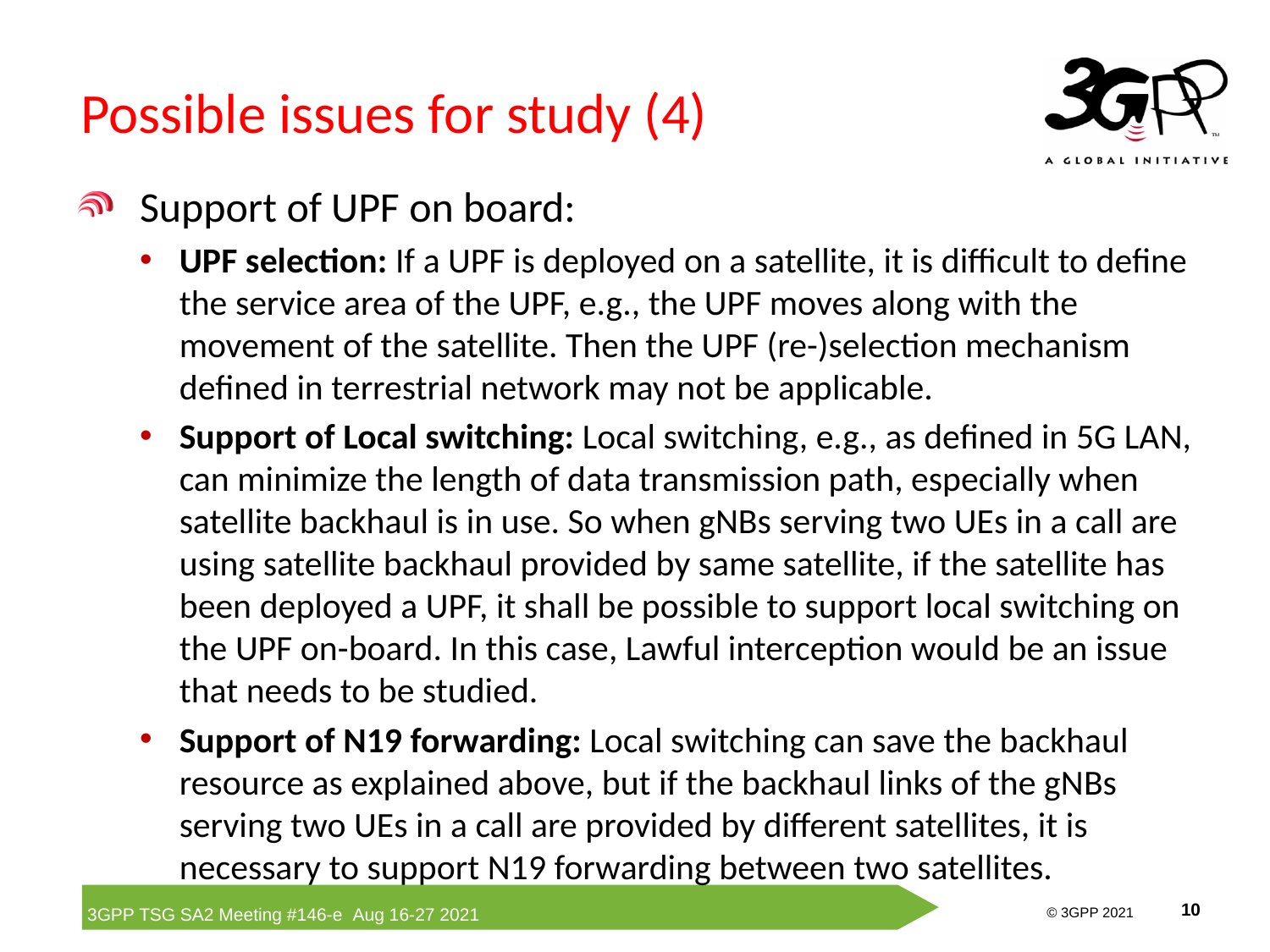

# Possible issues for study (4)
Support of UPF on board:
UPF selection: If a UPF is deployed on a satellite, it is difficult to define the service area of the UPF, e.g., the UPF moves along with the movement of the satellite. Then the UPF (re-)selection mechanism defined in terrestrial network may not be applicable.
Support of Local switching: Local switching, e.g., as defined in 5G LAN, can minimize the length of data transmission path, especially when satellite backhaul is in use. So when gNBs serving two UEs in a call are using satellite backhaul provided by same satellite, if the satellite has been deployed a UPF, it shall be possible to support local switching on the UPF on-board. In this case, Lawful interception would be an issue that needs to be studied.
Support of N19 forwarding: Local switching can save the backhaul resource as explained above, but if the backhaul links of the gNBs serving two UEs in a call are provided by different satellites, it is necessary to support N19 forwarding between two satellites.